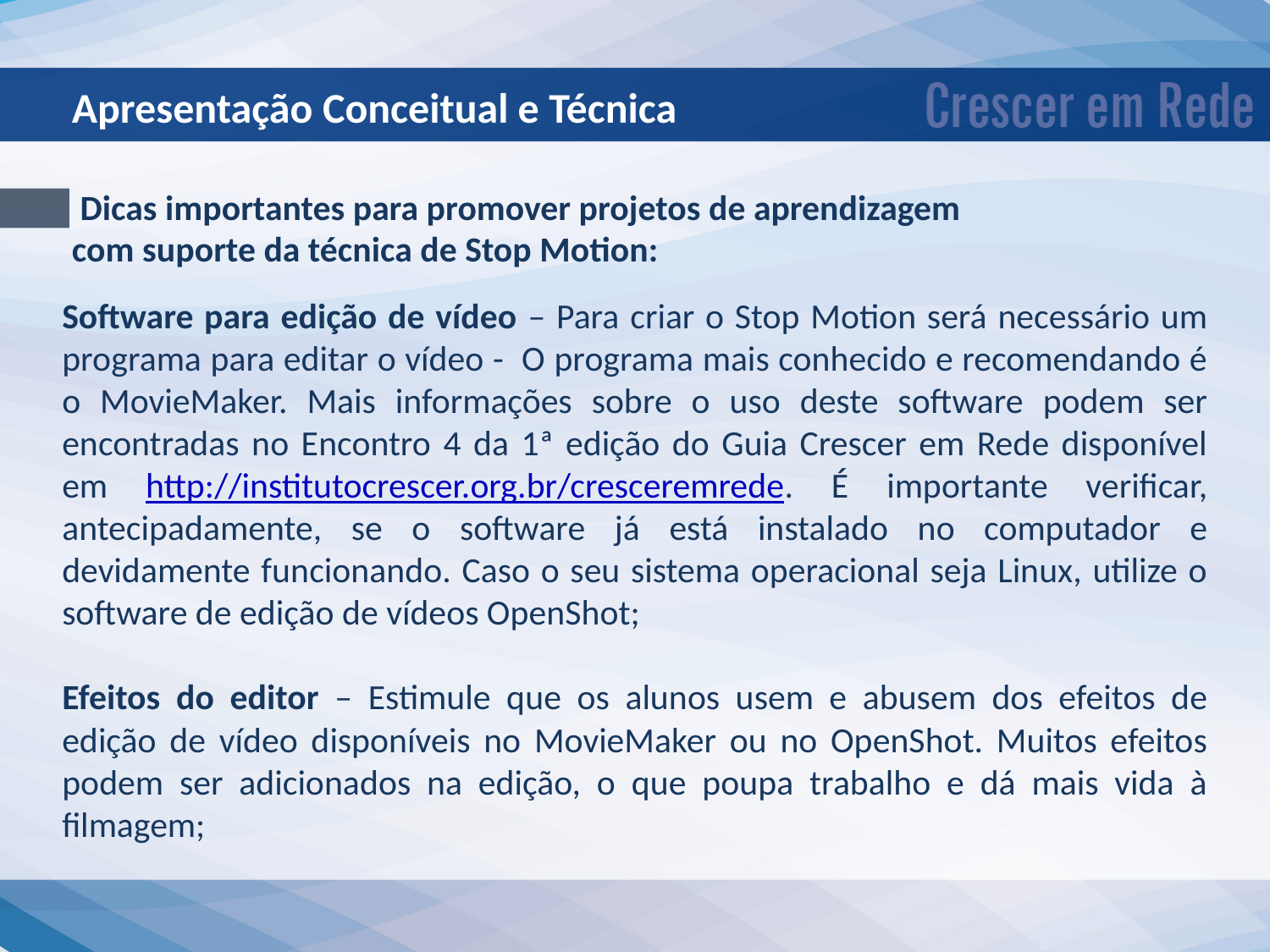

Apresentação Conceitual e Técnica
 Dicas importantes para promover projetos de aprendizagem com suporte da técnica de Stop Motion:

Software para edição de vídeo – Para criar o Stop Motion será necessário um programa para editar o vídeo -  O programa mais conhecido e recomendando é o MovieMaker. Mais informações sobre o uso deste software podem ser encontradas no Encontro 4 da 1ª edição do Guia Crescer em Rede disponível em http://institutocrescer.org.br/cresceremrede. É importante verificar, antecipadamente, se o software já está instalado no computador e devidamente funcionando. Caso o seu sistema operacional seja Linux, utilize o software de edição de vídeos OpenShot;

Efeitos do editor – Estimule que os alunos usem e abusem dos efeitos de edição de vídeo disponíveis no MovieMaker ou no OpenShot. Muitos efeitos podem ser adicionados na edição, o que poupa trabalho e dá mais vida à filmagem;